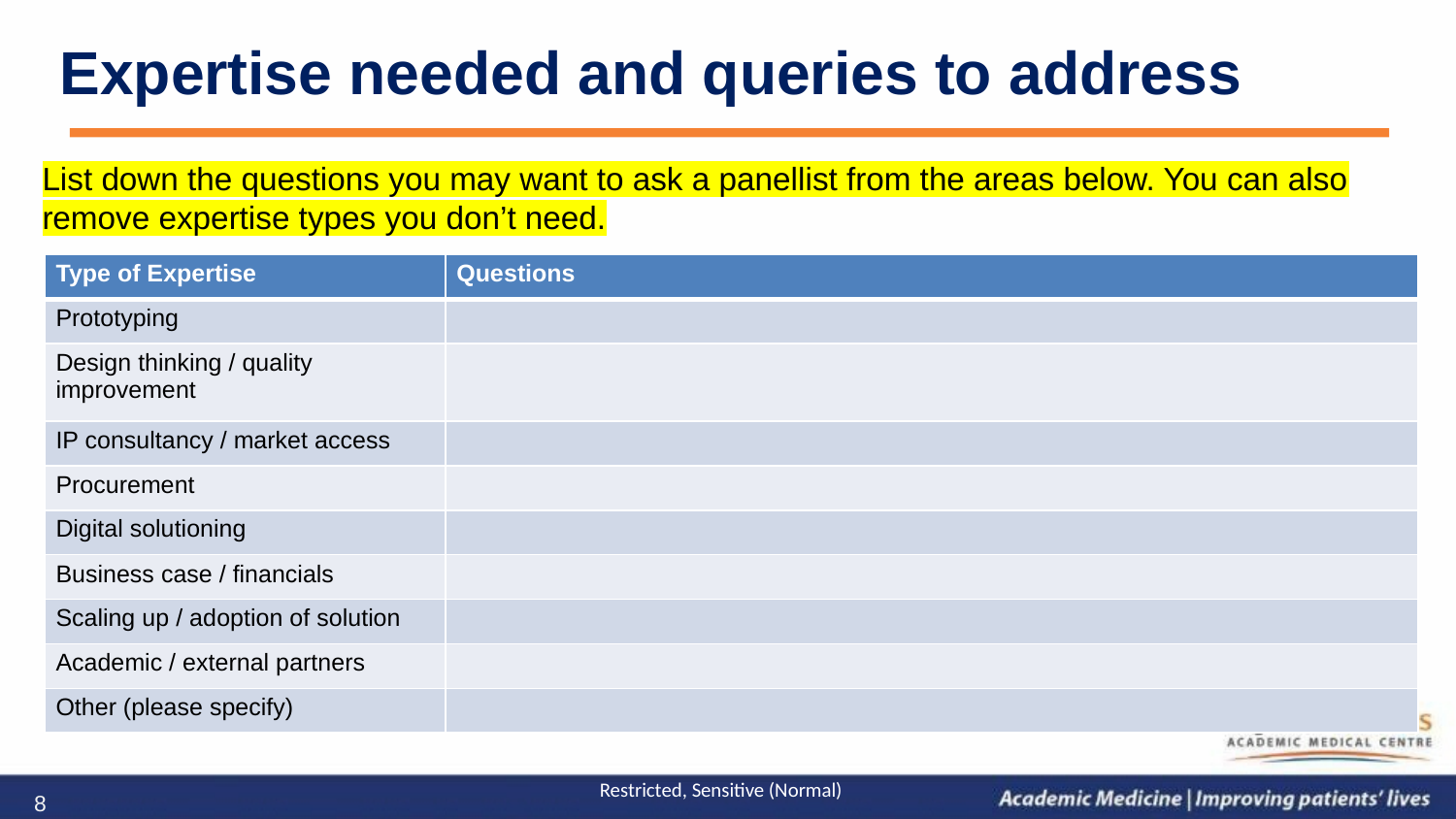

# Expertise needed and queries to address
List down the questions you may want to ask a panellist from the areas below. You can also remove expertise types you don’t need.
| Type of Expertise | Questions |
| --- | --- |
| Prototyping |  |
| Design thinking / quality improvement |  |
| IP consultancy / market access |  |
| Procurement |  |
| Digital solutioning |  |
| Business case / financials |  |
| Scaling up / adoption of solution |  |
| Academic / external partners |  |
| Other (please specify) |  |